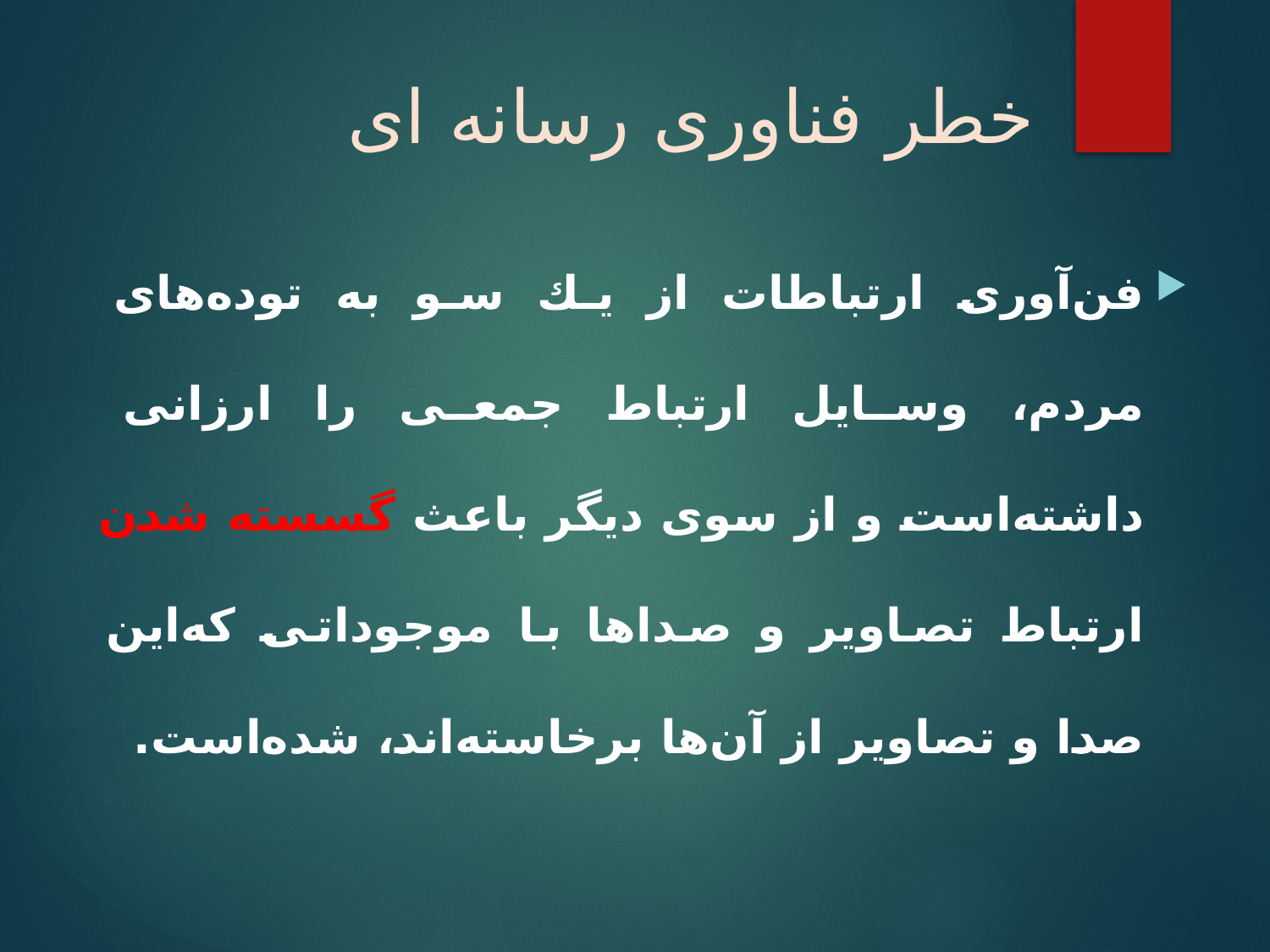

# خطر فناوری رسانه ای
فن‌آوری ارتباطات از یك سو به توده‌های مردم، وسایل ارتباط جمعی را ارزانی داشته‌است و از سوی دیگر باعث گسسته شدن ارتباط تصاویر و صداها با موجوداتی كه‌این صدا و تصاویر از آن‌ها برخاسته‌اند، شده‌است.